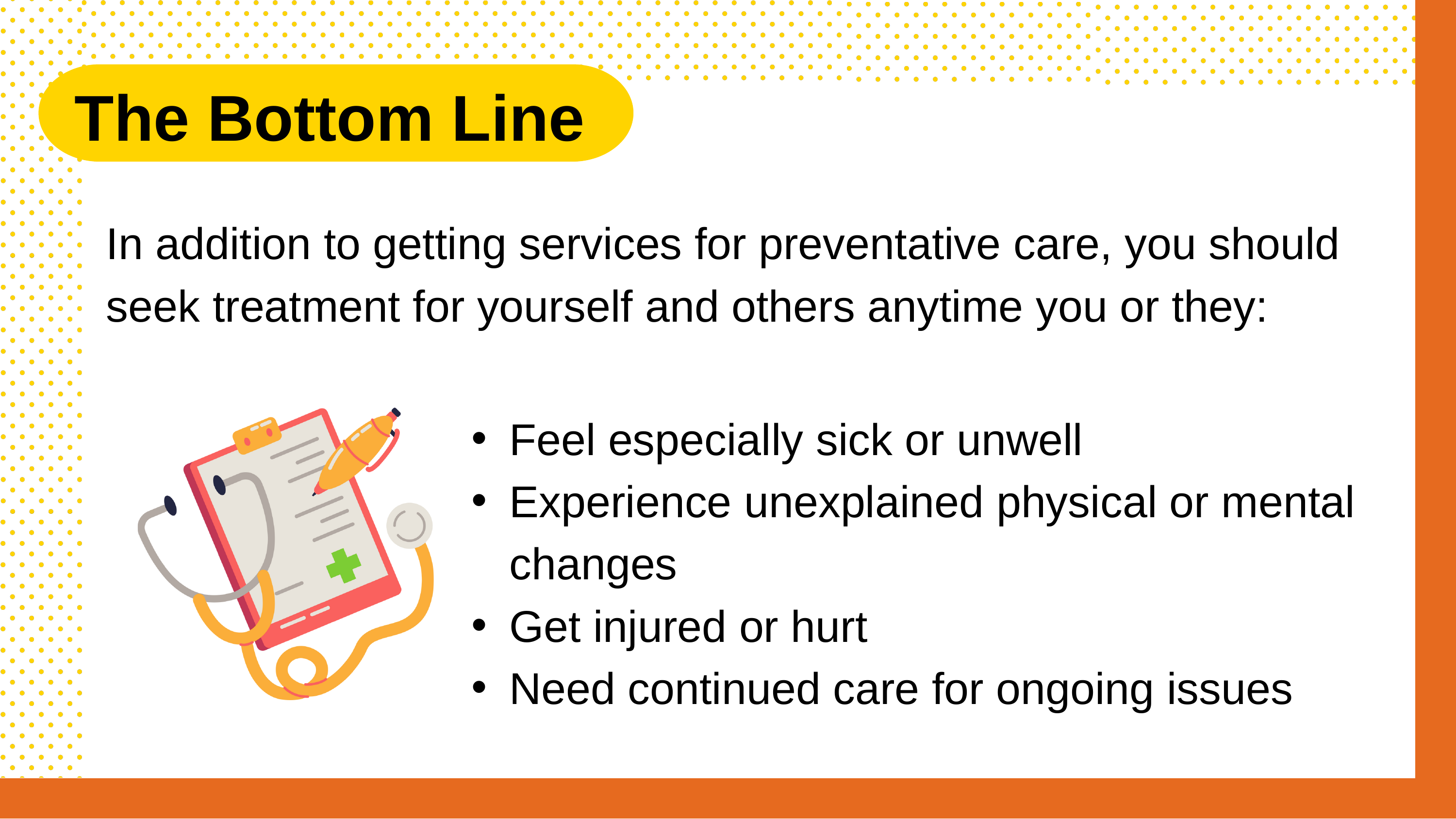

The Bottom Line

In addition to getting services for preventative care, you should seek treatment for yourself and others anytime you or they:

Feel especially sick or unwell
Experience unexplained physical or mental changes
Get injured or hurt
Need continued care for ongoing issues